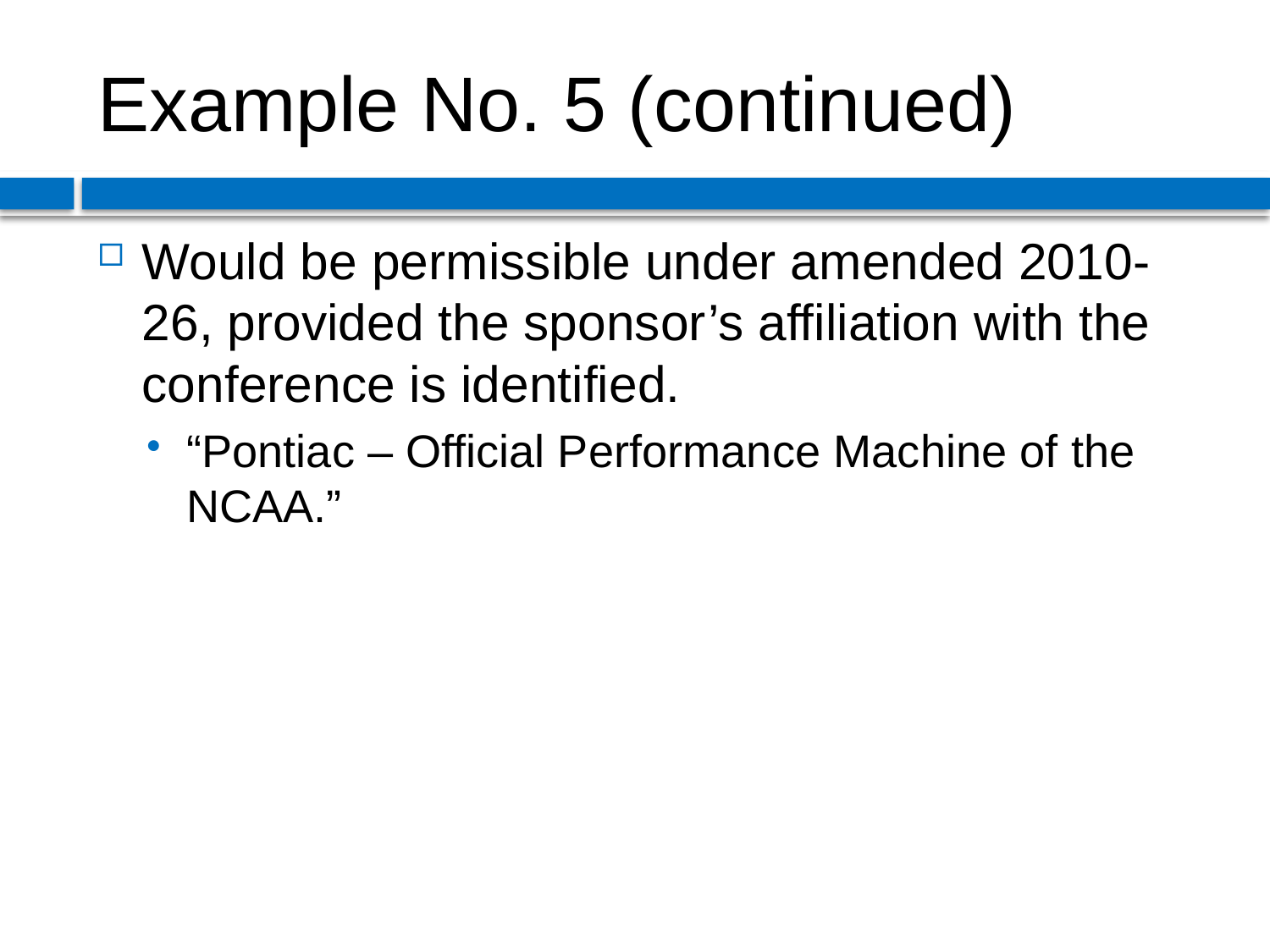

# Example No. 5 (continued)
Would be permissible under amended 2010-26, provided the sponsor’s affiliation with the conference is identified.
“Pontiac – Official Performance Machine of the NCAA.”